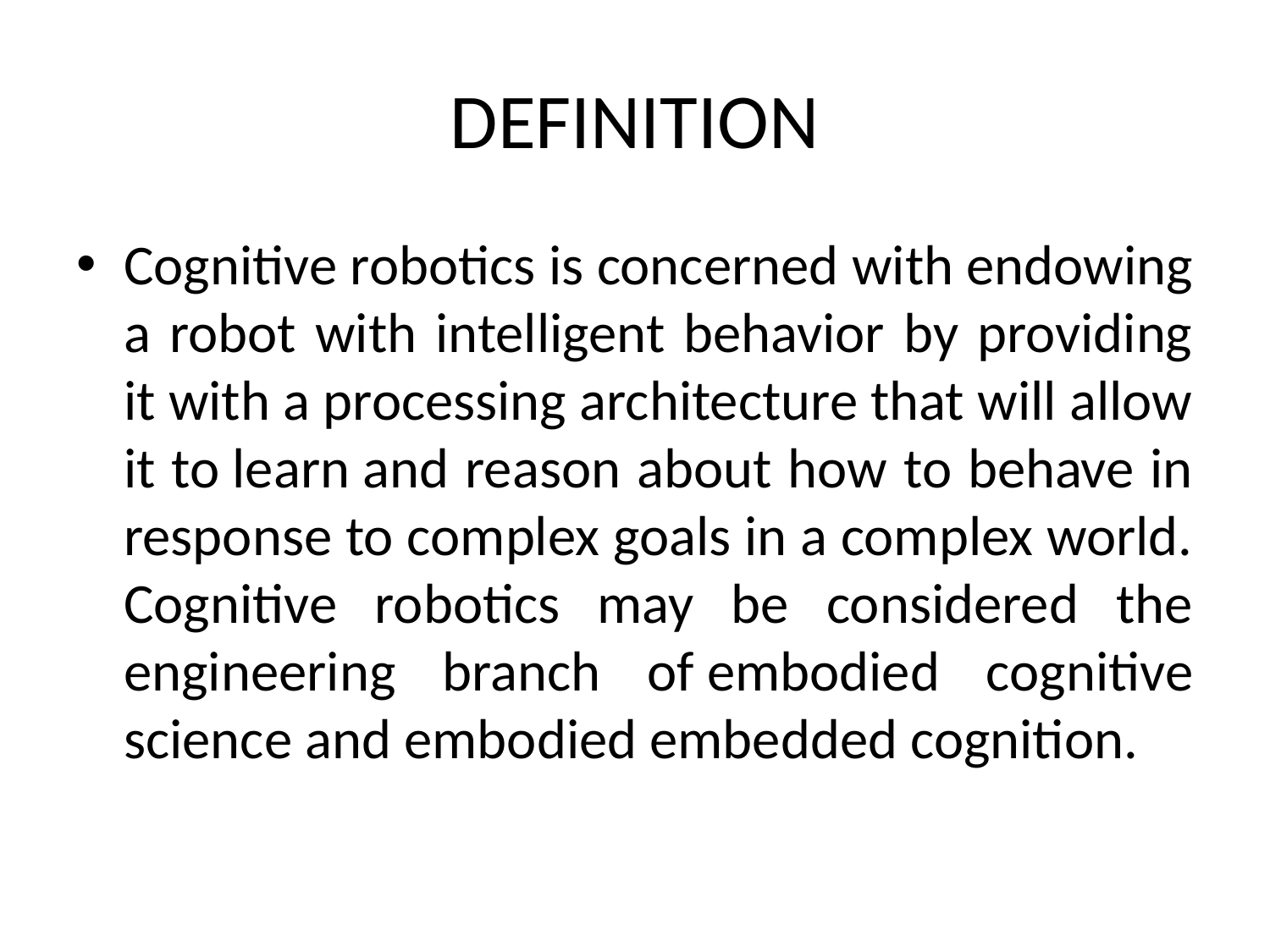

# DEFINITION
Cognitive robotics is concerned with endowing a robot with intelligent behavior by providing it with a processing architecture that will allow it to learn and reason about how to behave in response to complex goals in a complex world. Cognitive robotics may be considered the engineering branch of embodied cognitive science and embodied embedded cognition.